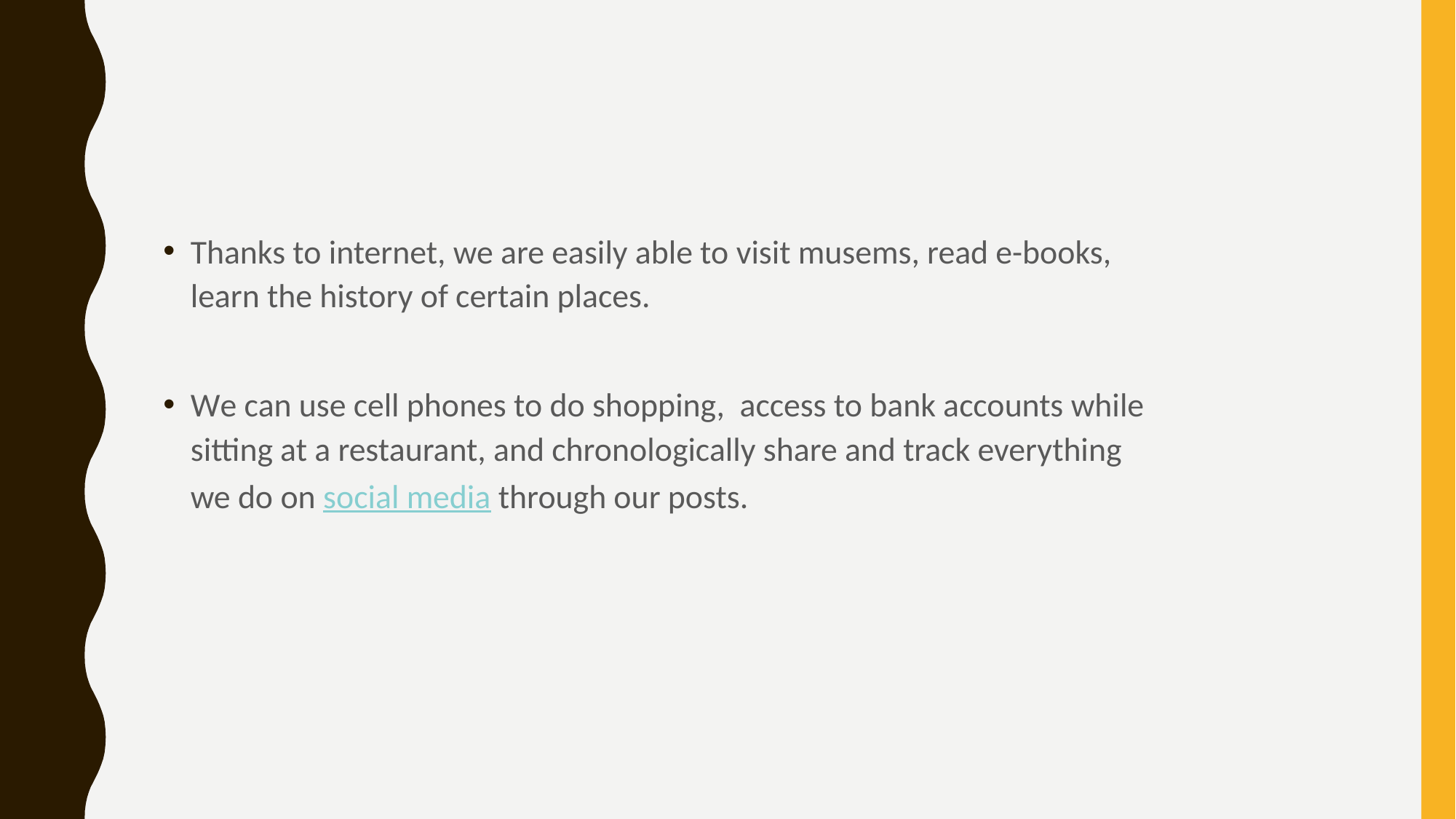

Thanks to internet, we are easily able to visit musems, read e-books, learn the history of certain places.

We can use cell phones to do shopping,  access to bank accounts while sitting at a restaurant, and chronologically share and track everything we do on social media through our posts.